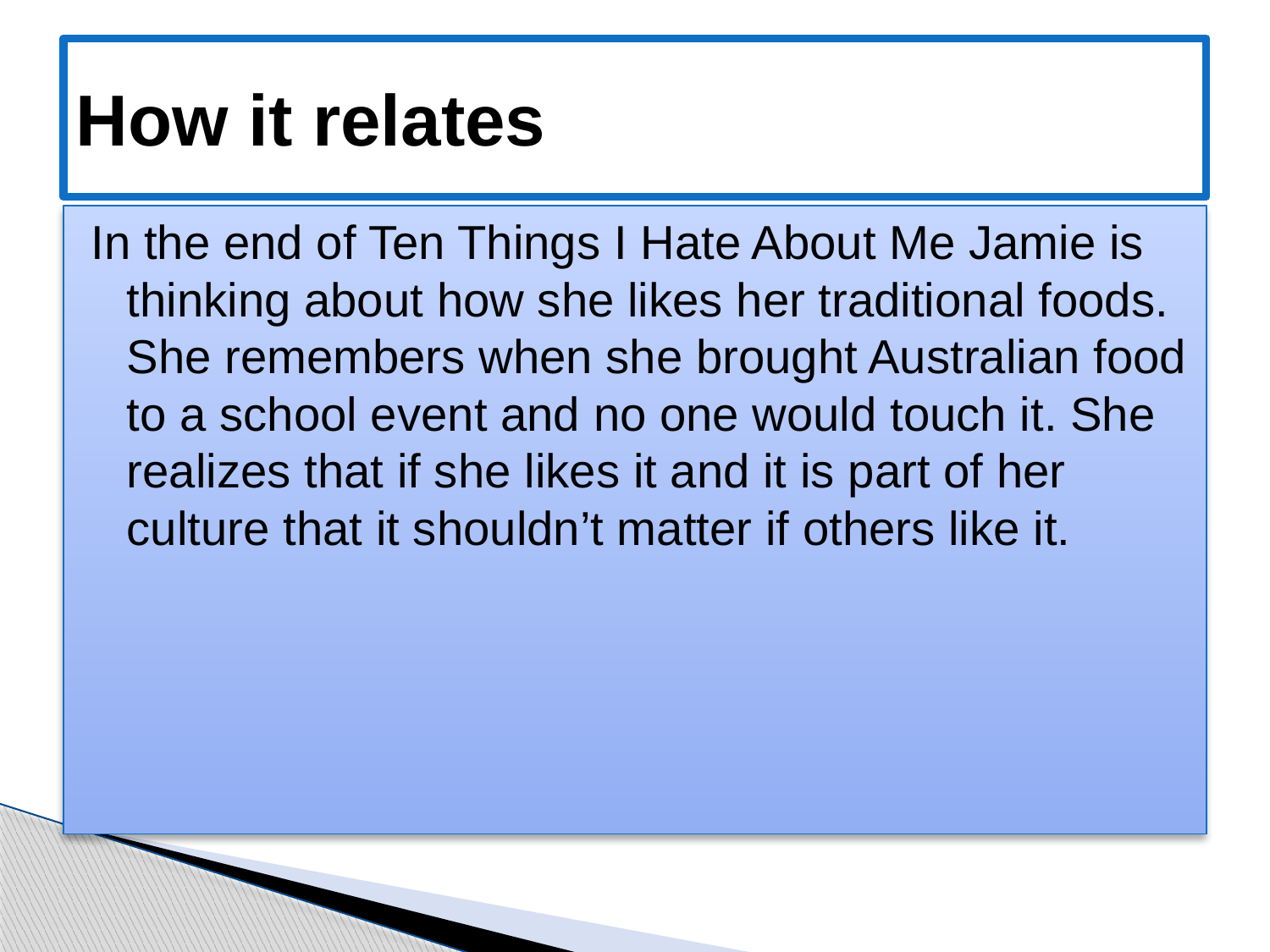

# How it relates
In the end of Ten Things I Hate About Me Jamie is thinking about how she likes her traditional foods. She remembers when she brought Australian food to a school event and no one would touch it. She realizes that if she likes it and it is part of her culture that it shouldn’t matter if others like it.